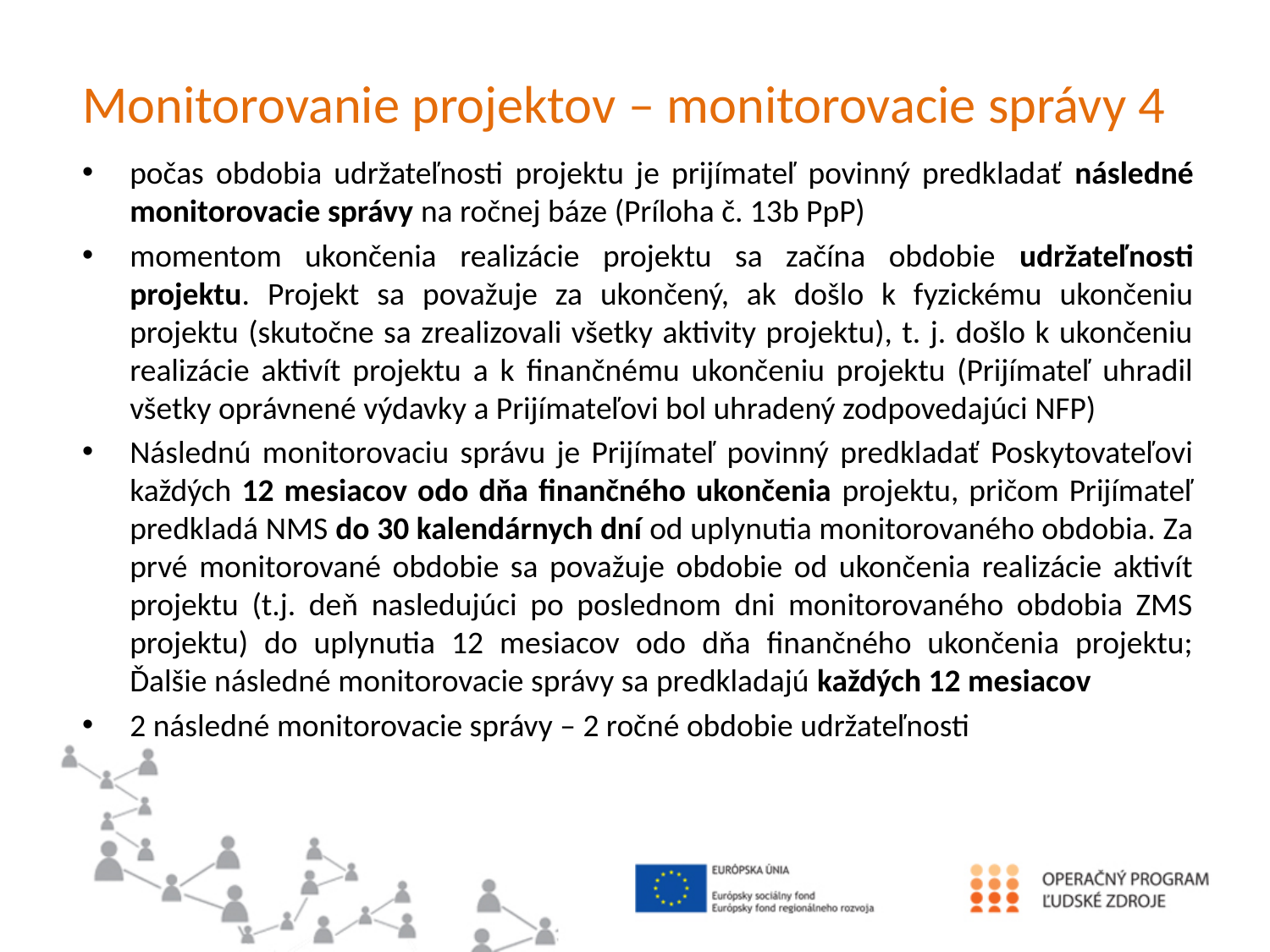

# Monitorovanie projektov – monitorovacie správy 4
počas obdobia udržateľnosti projektu je prijímateľ povinný predkladať následné monitorovacie správy na ročnej báze (Príloha č. 13b PpP)
momentom ukončenia realizácie projektu sa začína obdobie udržateľnosti projektu. Projekt sa považuje za ukončený, ak došlo k fyzickému ukončeniu projektu (skutočne sa zrealizovali všetky aktivity projektu), t. j. došlo k ukončeniu realizácie aktivít projektu a k finančnému ukončeniu projektu (Prijímateľ uhradil všetky oprávnené výdavky a Prijímateľovi bol uhradený zodpovedajúci NFP)
Následnú monitorovaciu správu je Prijímateľ povinný predkladať Poskytovateľovi každých 12 mesiacov odo dňa finančného ukončenia projektu, pričom Prijímateľ predkladá NMS do 30 kalendárnych dní od uplynutia monitorovaného obdobia. Za prvé monitorované obdobie sa považuje obdobie od ukončenia realizácie aktivít projektu (t.j. deň nasledujúci po poslednom dni monitorovaného obdobia ZMS projektu) do uplynutia 12 mesiacov odo dňa finančného ukončenia projektu; Ďalšie následné monitorovacie správy sa predkladajú každých 12 mesiacov
2 následné monitorovacie správy – 2 ročné obdobie udržateľnosti